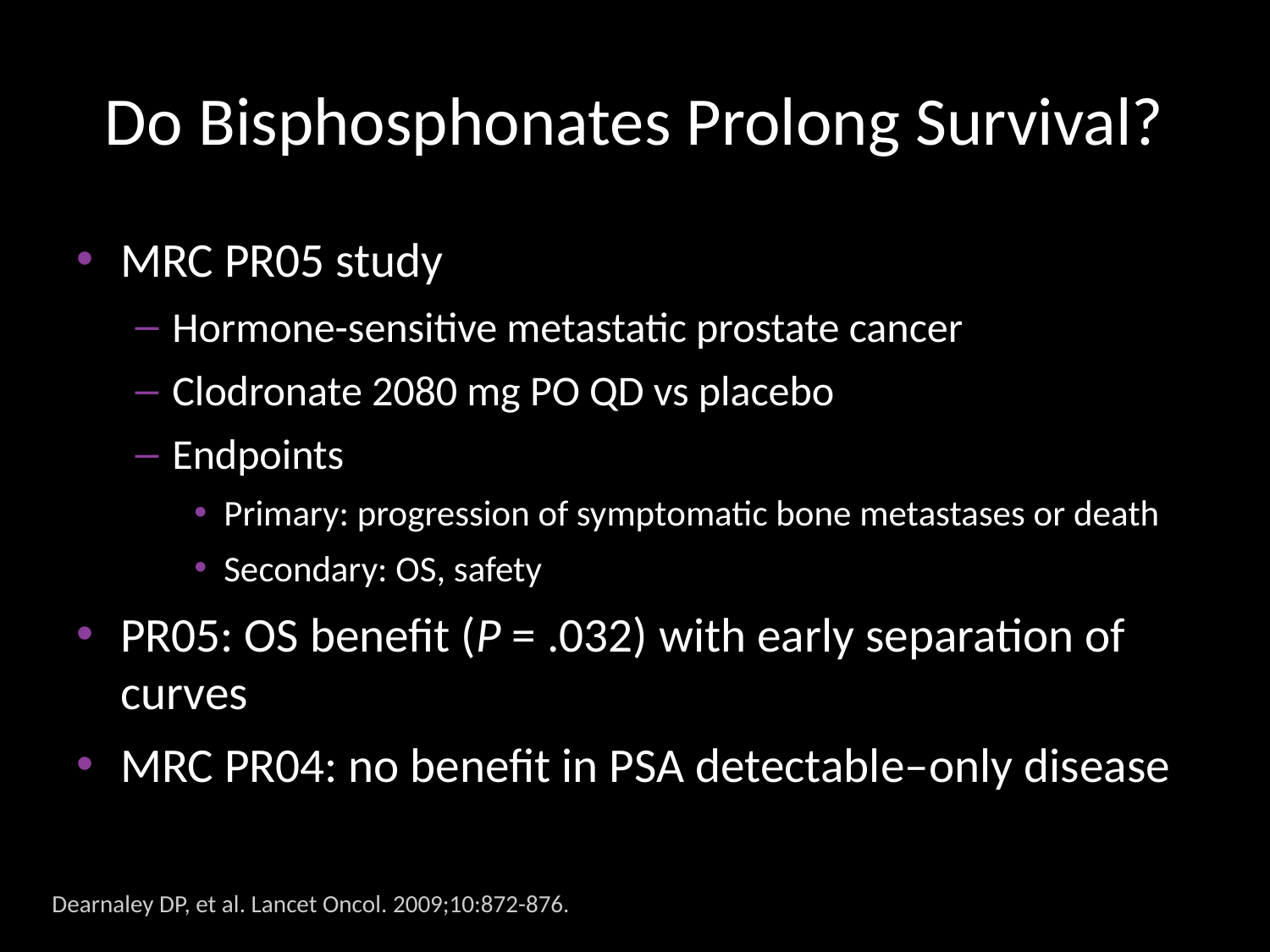

# Do Bisphosphonates Prolong Survival?
MRC PR05 study
Hormone-sensitive metastatic prostate cancer
Clodronate 2080 mg PO QD vs placebo
Endpoints
Primary: progression of symptomatic bone metastases or death
Secondary: OS, safety
PR05: OS benefit (P = .032) with early separation of curves
MRC PR04: no benefit in PSA detectable–only disease
Dearnaley DP, et al. Lancet Oncol. 2009;10:872-876.